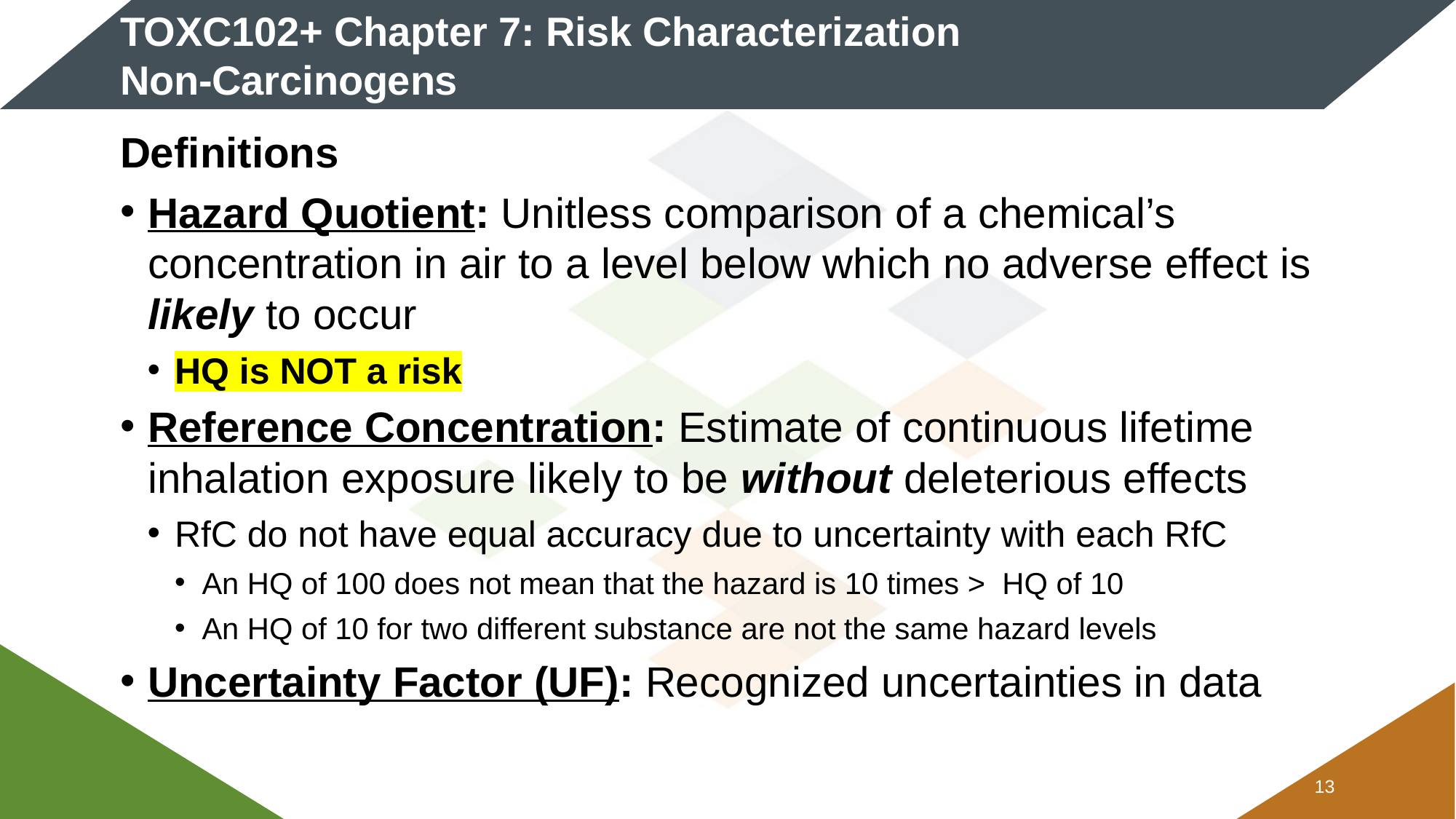

# TOXC102+ Chapter 7: Risk Characterization Non-Carcinogens
Definitions
Hazard Quotient: Unitless comparison of a chemical’s concentration in air to a level below which no adverse effect is likely to occur
HQ is NOT a risk
Reference Concentration: Estimate of continuous lifetime inhalation exposure likely to be without deleterious effects
RfC do not have equal accuracy due to uncertainty with each RfC
An HQ of 100 does not mean that the hazard is 10 times >  HQ of 10
An HQ of 10 for two different substance are not the same hazard levels
Uncertainty Factor (UF): Recognized uncertainties in data
13